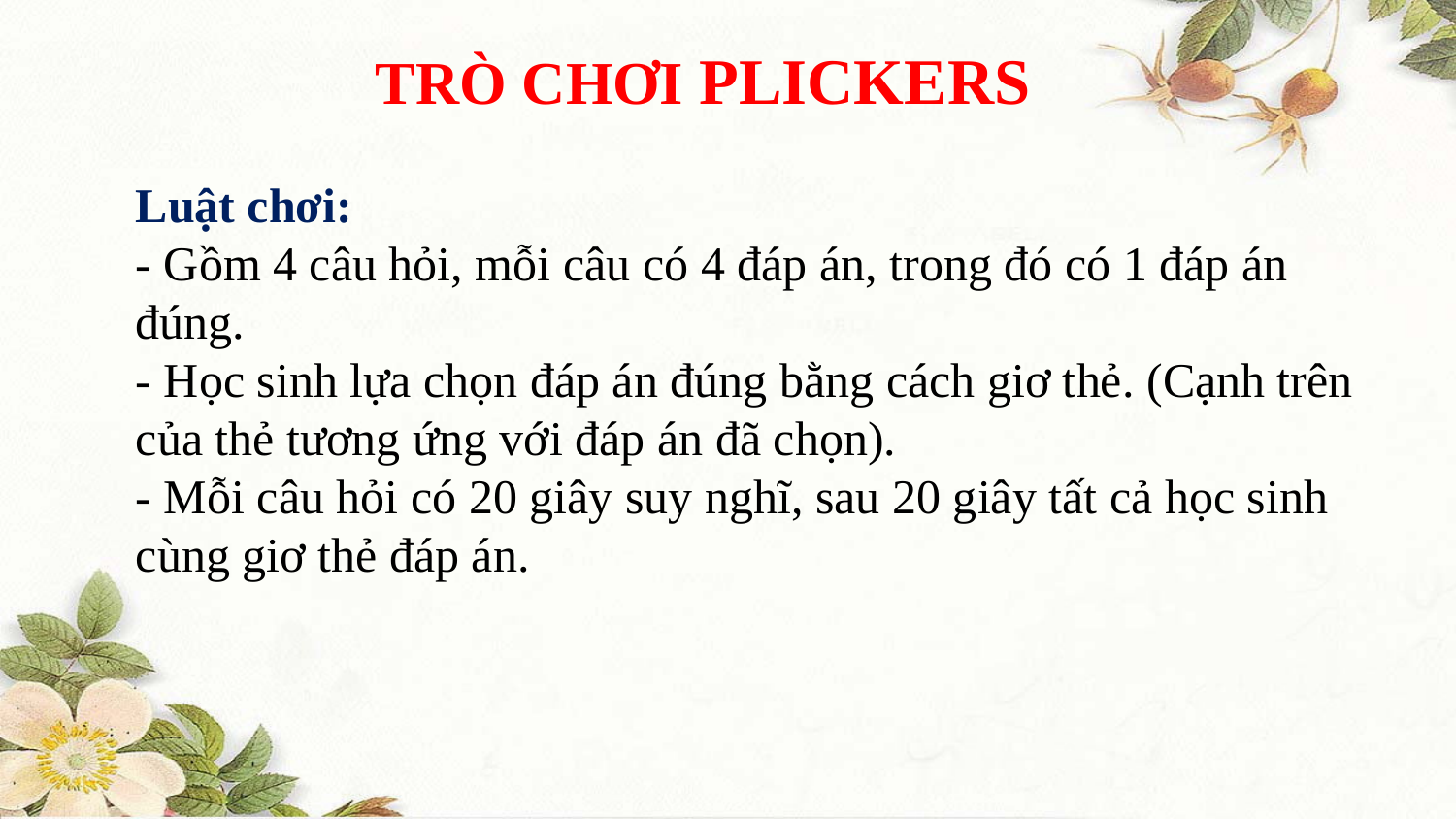

# TRÒ CHƠI PLICKERS
Luật chơi:
- Gồm 4 câu hỏi, mỗi câu có 4 đáp án, trong đó có 1 đáp án đúng.
- Học sinh lựa chọn đáp án đúng bằng cách giơ thẻ. (Cạnh trên của thẻ tương ứng với đáp án đã chọn).
- Mỗi câu hỏi có 20 giây suy nghĩ, sau 20 giây tất cả học sinh cùng giơ thẻ đáp án.